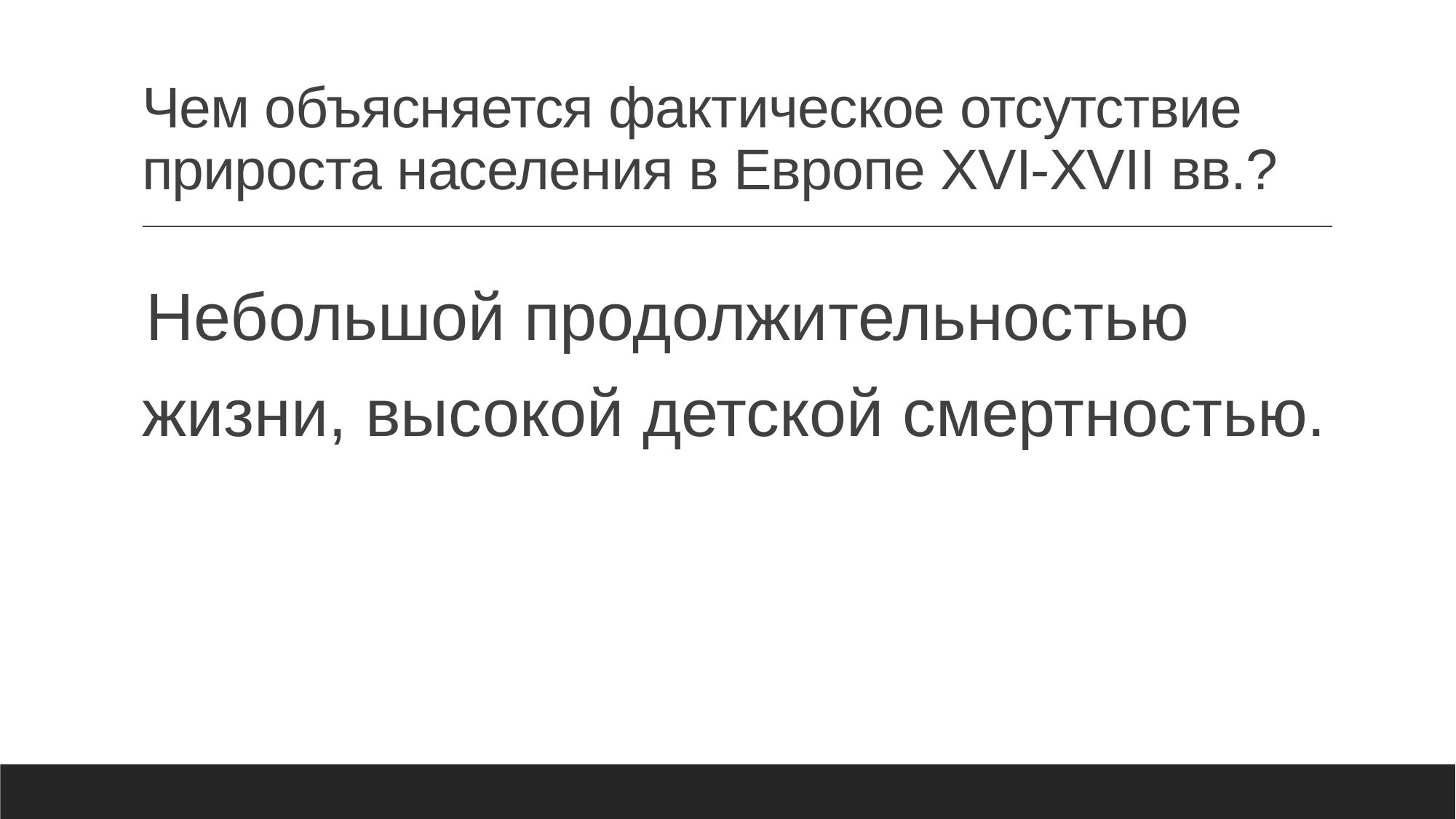

# Чем объясняется фактическое отсутствие прироста населения в Европе XVI-XVII вв.?
Небольшой продолжительностью жизни, высокой детской смертностью.